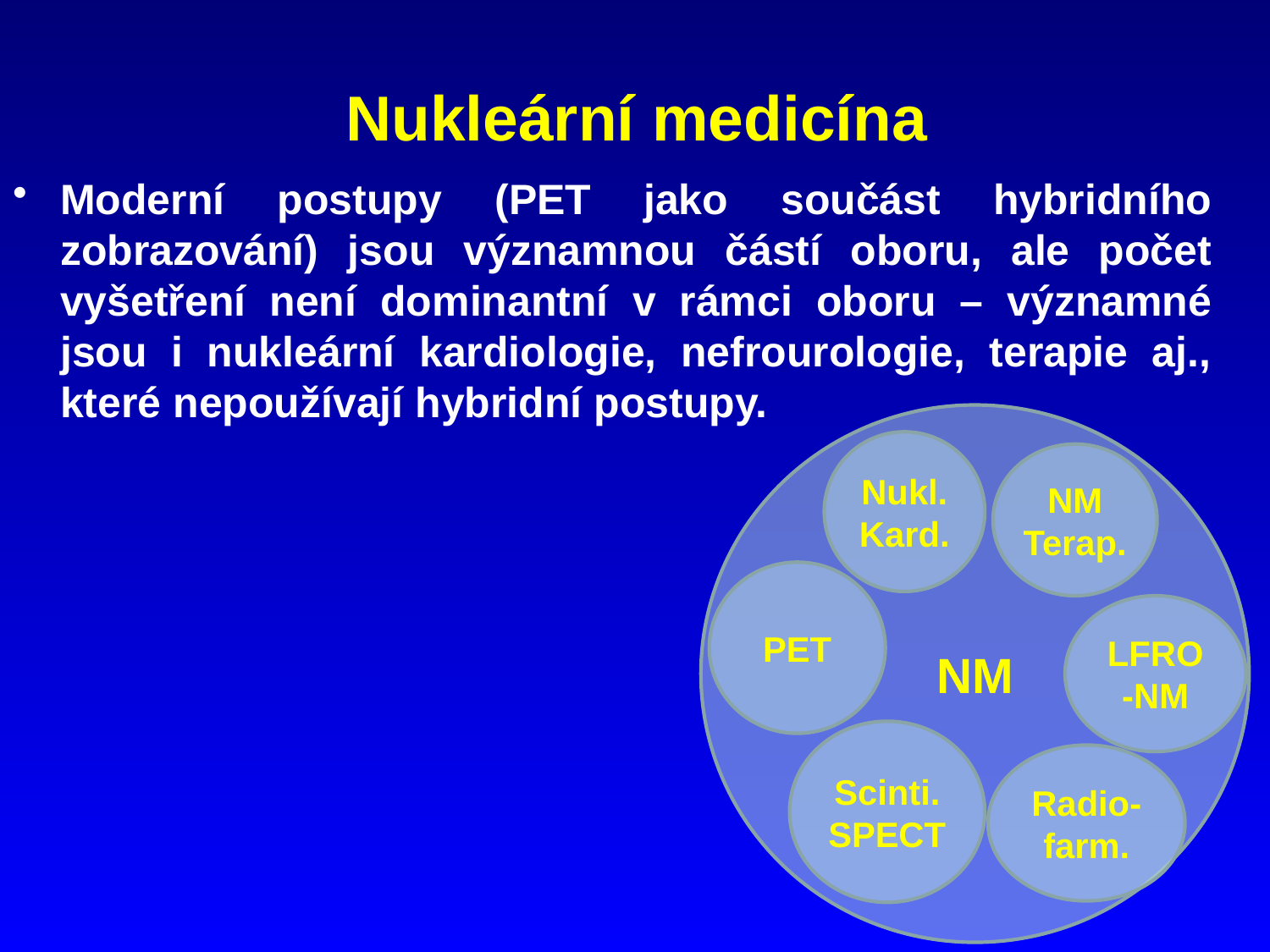

# Nukleární medicína
Moderní postupy (PET jako součást hybridního zobrazování) jsou významnou částí oboru, ale počet vyšetření není dominantní v rámci oboru – významné jsou i nukleární kardiologie, nefrourologie, terapie aj., které nepoužívají hybridní postupy.
NM
Nukl.
Kard.
NM
Terap.
PET
LFRO -NM
Scinti.
SPECT
Radio-farm.